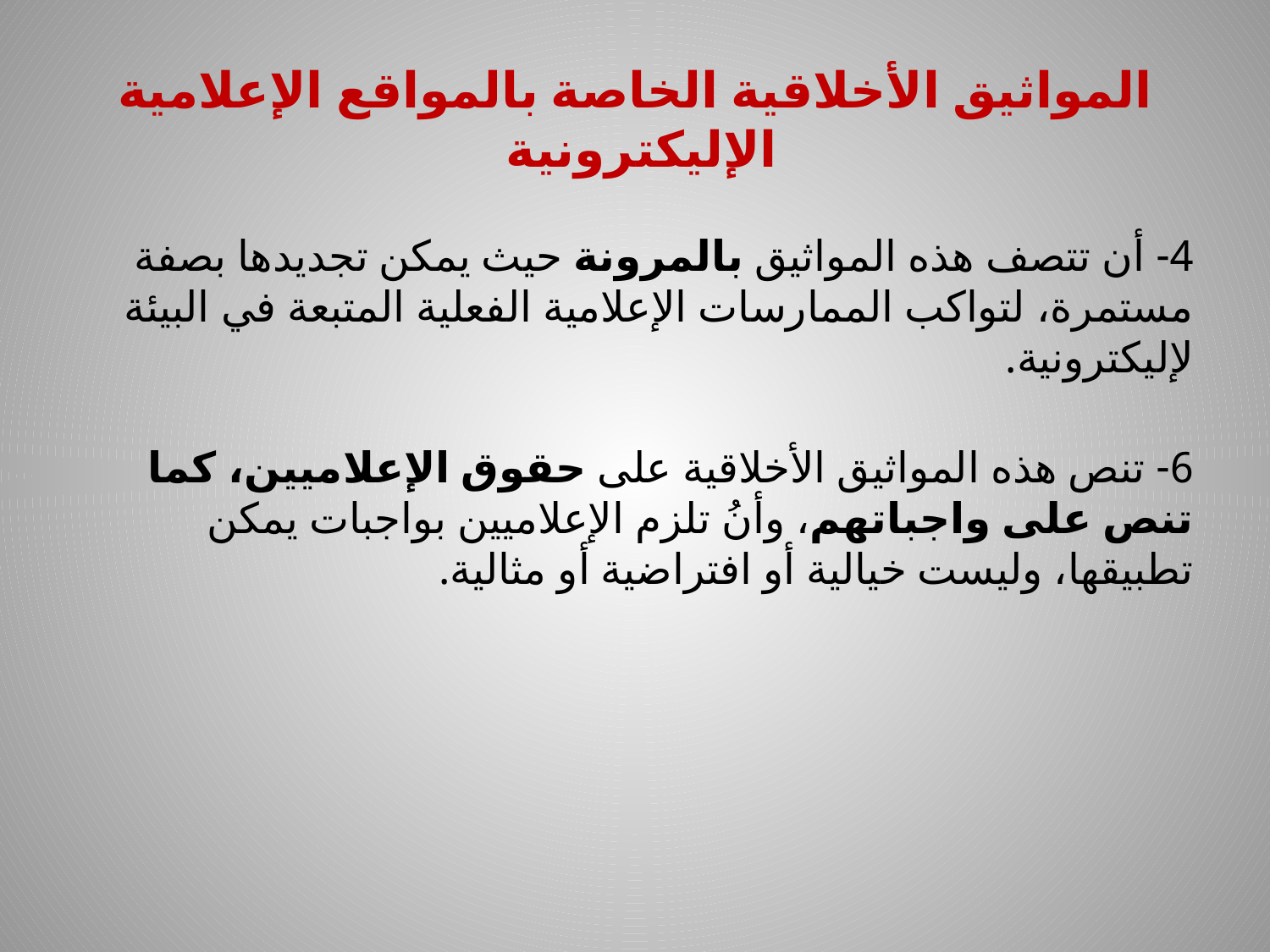

# المواثيق الأخلاقية الخاصة بالمواقع الإعلامية الإليكترونية
4- أن تتصف هذه المواثيق بالمرونة حيث يمكن تجديدها بصفة مستمرة، لتواكب الممارسات الإعلامية الفعلية المتبعة في البيئة لإليكترونية.
6- تنص هذه المواثيق الأخلاقية على حقوق الإعلاميين، كما تنص على واجباتهم، وأنُ تلزم الإعلاميين بواجبات يمكن تطبيقها، وليست خيالية أو افتراضية أو مثالية.